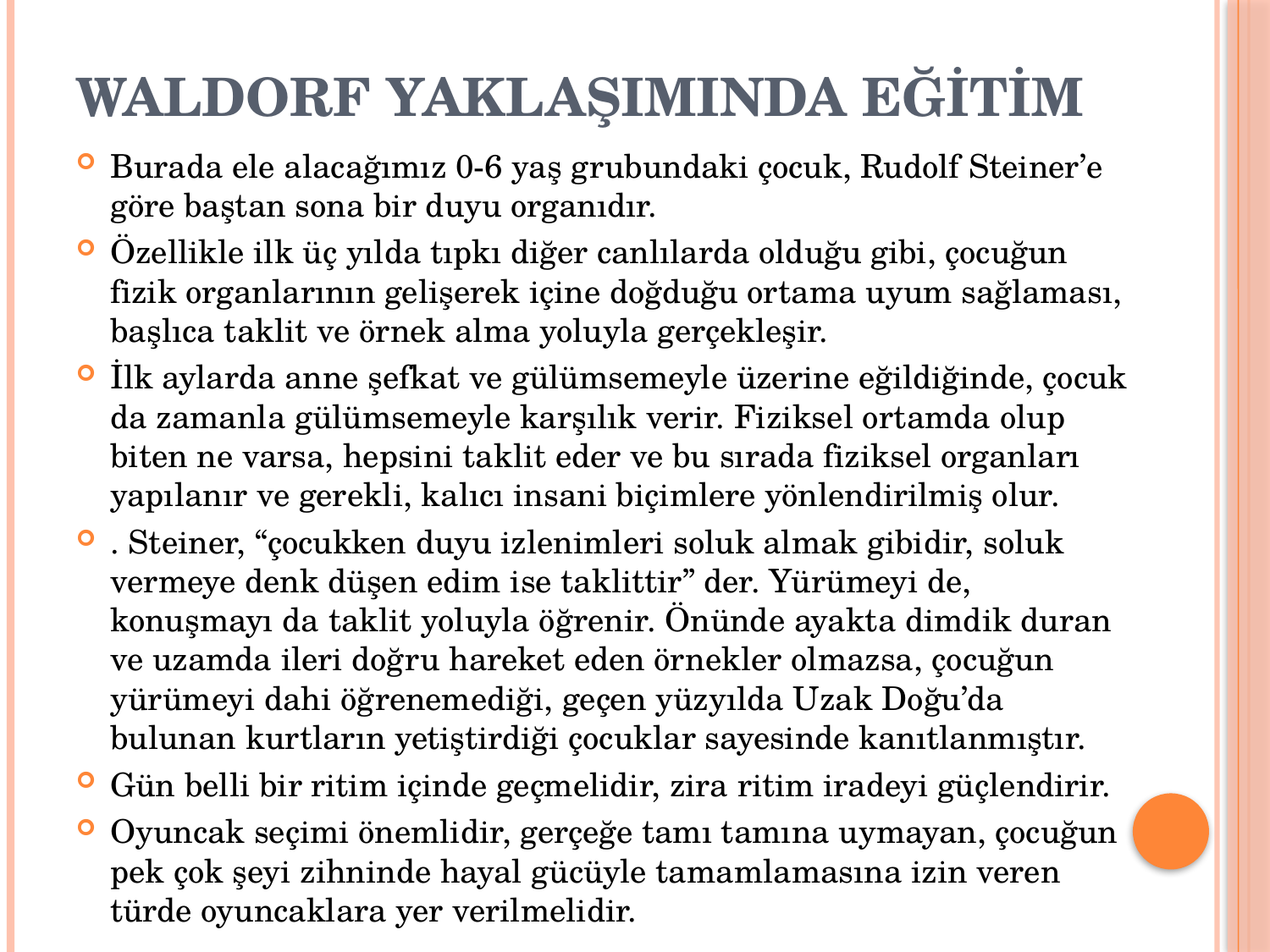

# WALDORF YAKLAŞIMINDA EĞİTİM
Burada ele alacağımız 0-6 yaş grubundaki çocuk, Rudolf Steiner’e göre baştan sona bir duyu organıdır.
Özellikle ilk üç yılda tıpkı diğer canlılarda olduğu gibi, çocuğun fizik organlarının gelişerek içine doğduğu ortama uyum sağlaması, başlıca taklit ve örnek alma yoluyla gerçekleşir.
İlk aylarda anne şefkat ve gülümsemeyle üzerine eğildiğinde, çocuk da zamanla gülümsemeyle karşılık verir. Fiziksel ortamda olup biten ne varsa, hepsini taklit eder ve bu sırada fiziksel organları yapılanır ve gerekli, kalıcı insani biçimlere yönlendirilmiş olur.
. Steiner, “çocukken duyu izlenimleri soluk almak gibidir, soluk vermeye denk düşen edim ise taklittir” der. Yürümeyi de, konuşmayı da taklit yoluyla öğrenir. Önünde ayakta dimdik duran ve uzamda ileri doğru hareket eden örnekler olmazsa, çocuğun yürümeyi dahi öğrenemediği, geçen yüzyılda Uzak Doğu’da bulunan kurtların yetiştirdiği çocuklar sayesinde kanıtlanmıştır.
Gün belli bir ritim içinde geçmelidir, zira ritim iradeyi güçlendirir.
Oyuncak seçimi önemlidir, gerçeğe tamı tamına uymayan, çocuğun pek çok şeyi zihninde hayal gücüyle tamamlamasına izin veren türde oyuncaklara yer verilmelidir.